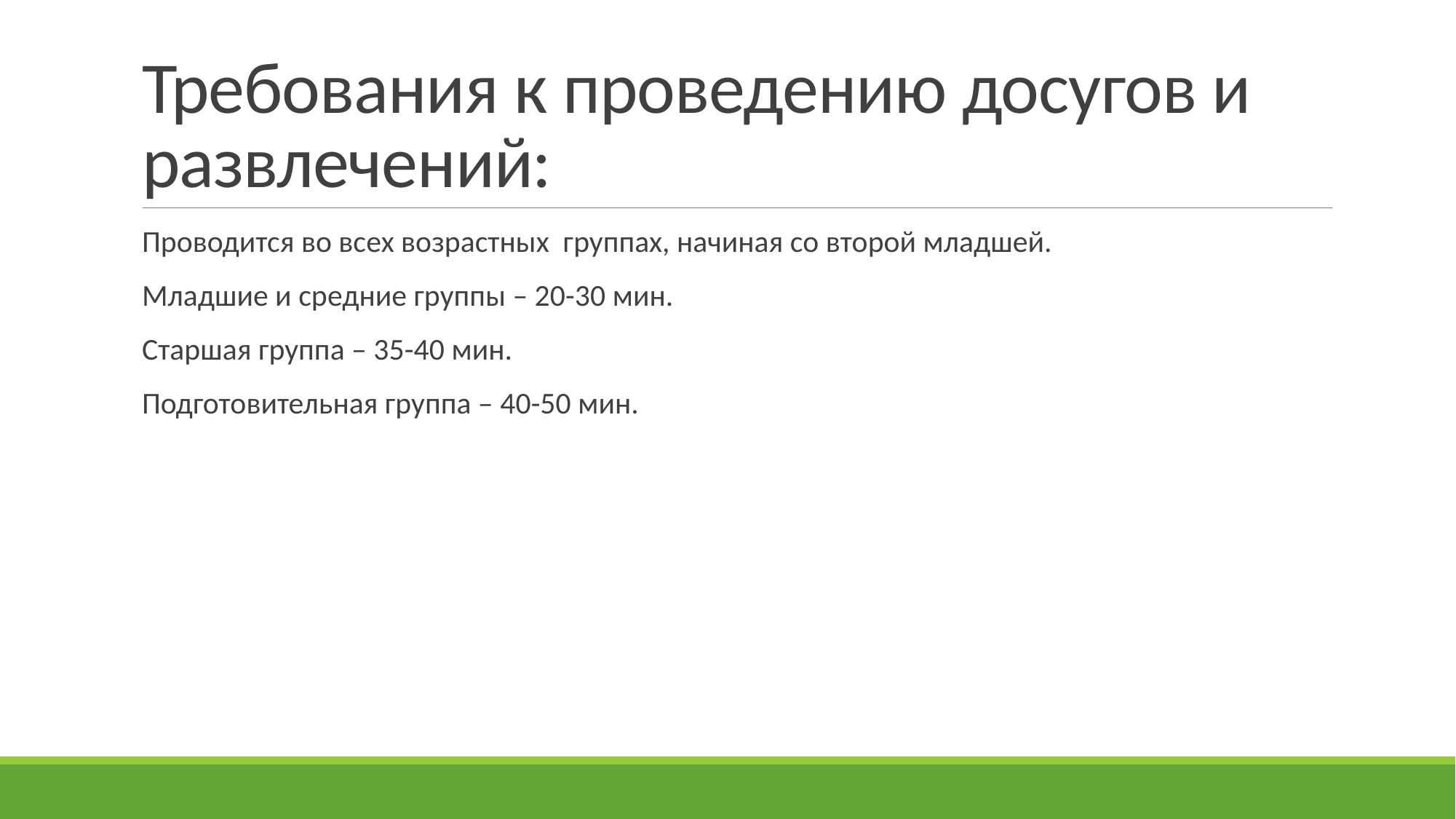

# Требования к проведению досугов и развлечений:
Проводится во всех возрастных  группах, начиная со второй младшей.
Младшие и средние группы – 20-30 мин.
Старшая группа – 35-40 мин.
Подготовительная группа – 40-50 мин.